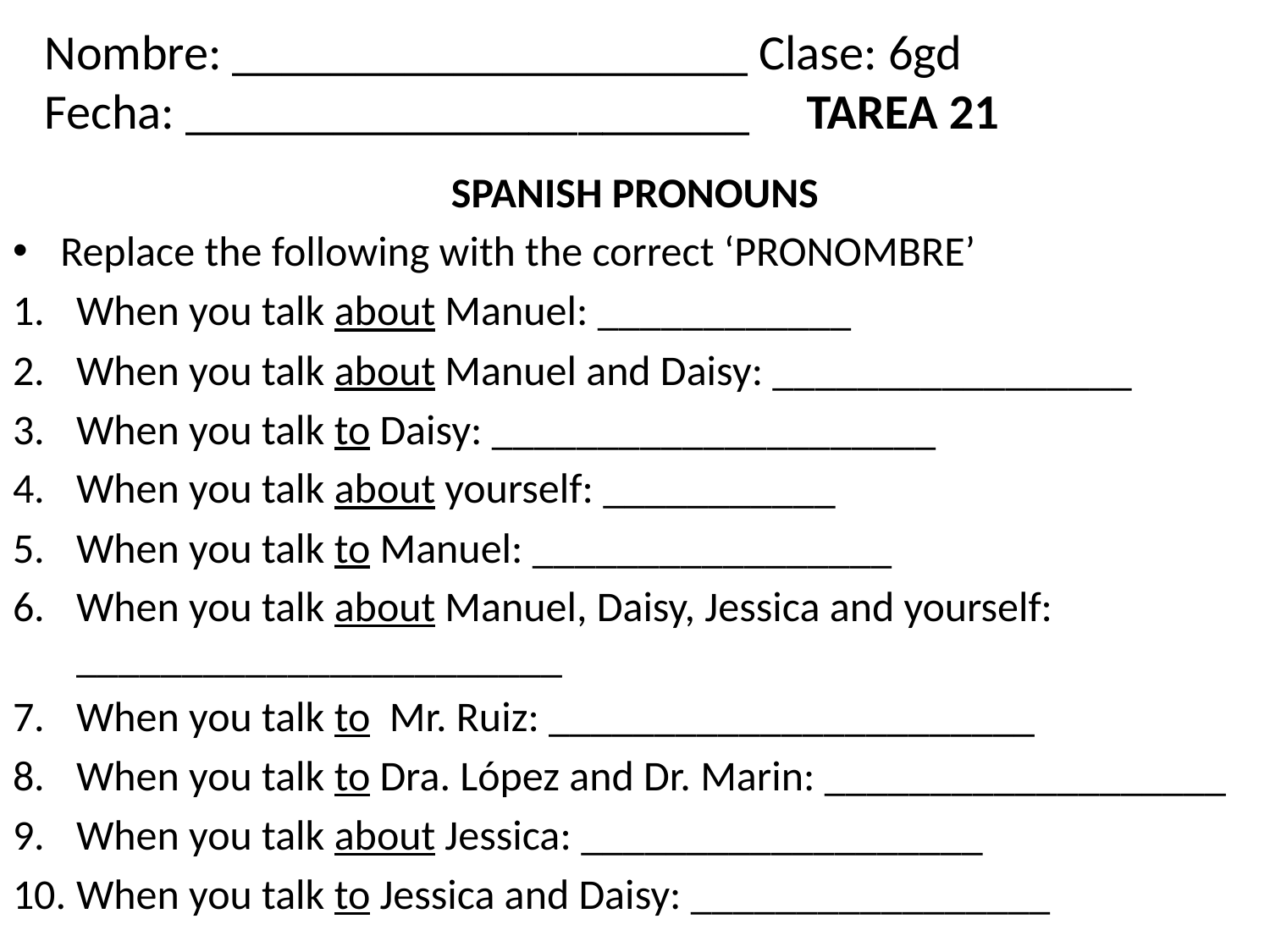

# Nombre: _____________________ Clase: 6gd Fecha: _______________________	TAREA 21
SPANISH PRONOUNS
Replace the following with the correct ‘PRONOMBRE’
When you talk about Manuel: ____________
When you talk about Manuel and Daisy: _________________
When you talk to Daisy: _____________________
When you talk about yourself: ___________
When you talk to Manuel: _________________
When you talk about Manuel, Daisy, Jessica and yourself: _______________________
When you talk to  Mr. Ruiz: _______________________
When you talk to Dra. López and Dr. Marin: ___________________
When you talk about Jessica: ___________________
When you talk to Jessica and Daisy: _________________